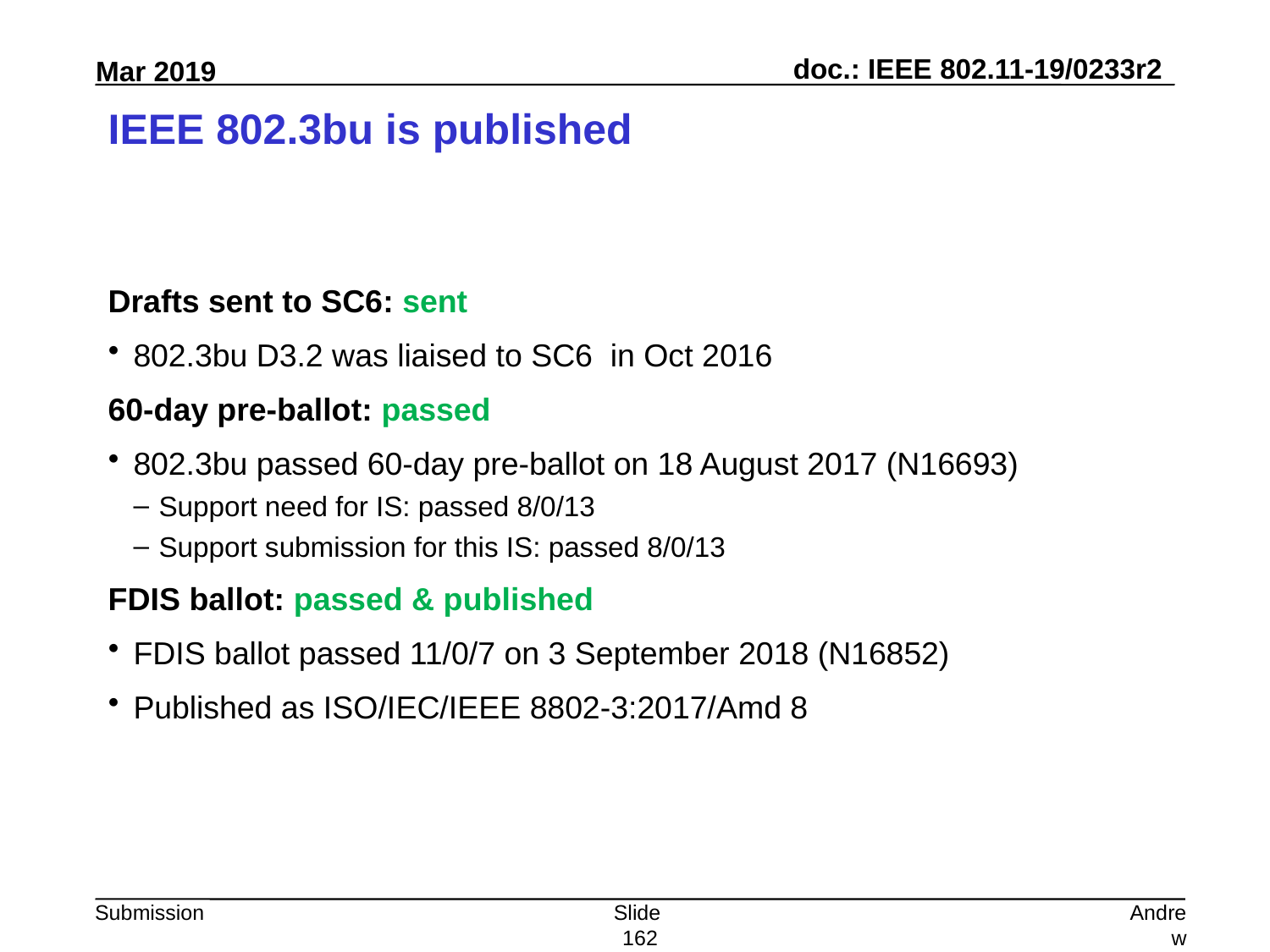

# IEEE 802.3bu is published
Drafts sent to SC6: sent
802.3bu D3.2 was liaised to SC6  in Oct 2016
60-day pre-ballot: passed
802.3bu passed 60-day pre-ballot on 18 August 2017 (N16693)
Support need for IS: passed 8/0/13
Support submission for this IS: passed 8/0/13
FDIS ballot: passed & published
FDIS ballot passed 11/0/7 on 3 September 2018 (N16852)
Published as ISO/IEC/IEEE 8802-3:2017/Amd 8
Slide 162
Andrew Myles, Cisco